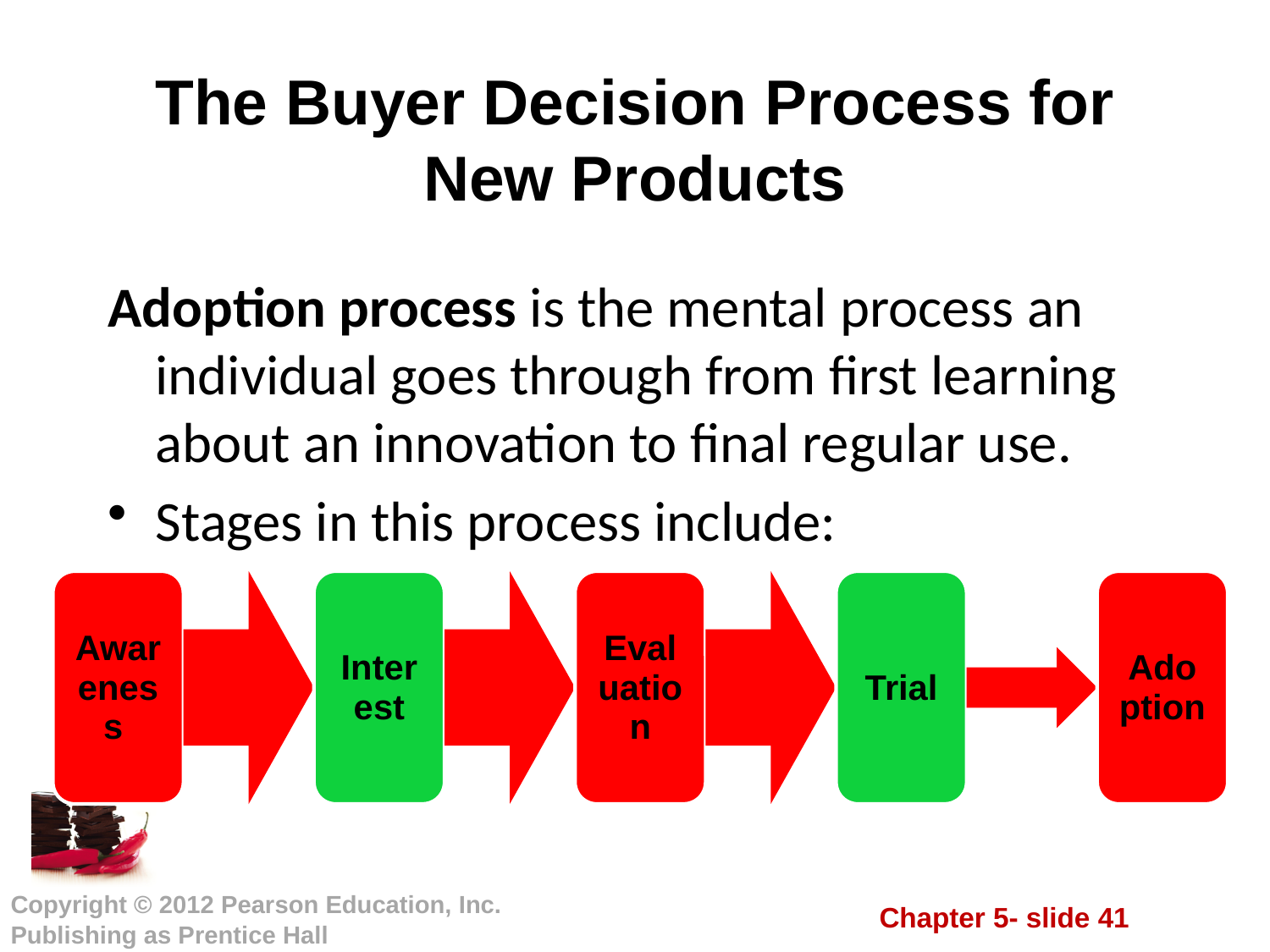

# The Buyer Decision Process for New Products
Adoption process is the mental process an individual goes through from first learning about an innovation to final regular use.
Stages in this process include:

Awareness
Interest
Evaluation
Trial
Adoption